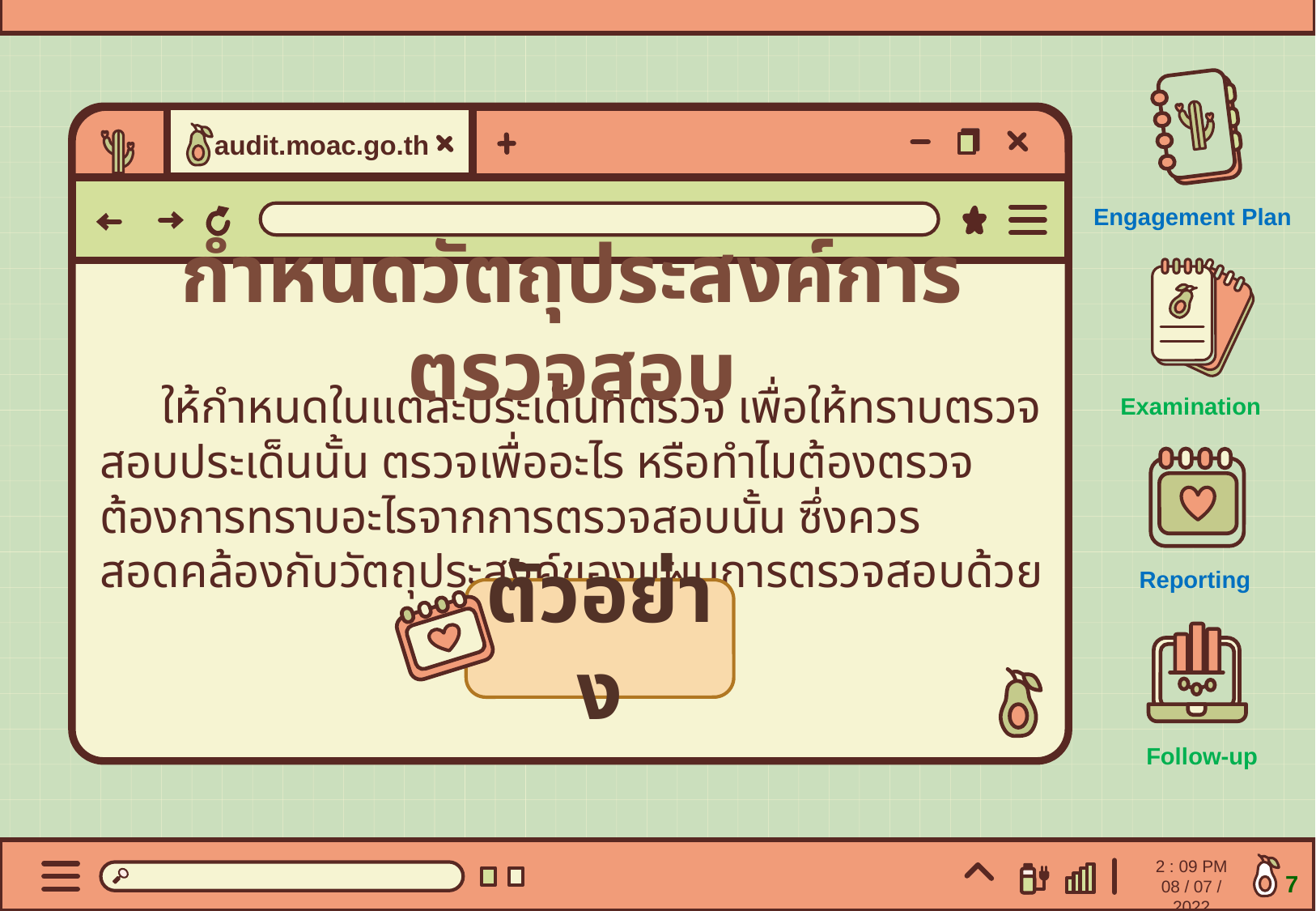

Engagement Plan

Examination

Reporting

Follow-up
audit.moac.go.th
กำหนดวัตถุประสงค์การตรวจสอบ
     ให้กำหนดในแต่ละประเด็นที่ตรวจ เพื่อให้ทราบตรวจสอบประเด็นนั้น ตรวจเพื่ออะไร หรือทำไมต้องตรวจ ต้องการทราบอะไรจากการตรวจสอบนั้น ซึ่งควรสอดคล้องกับวัตถุประสงค์ของแผนการตรวจสอบด้วย
ตัวอย่าง

2 : 09 PM
08 / 07 / 2022
7